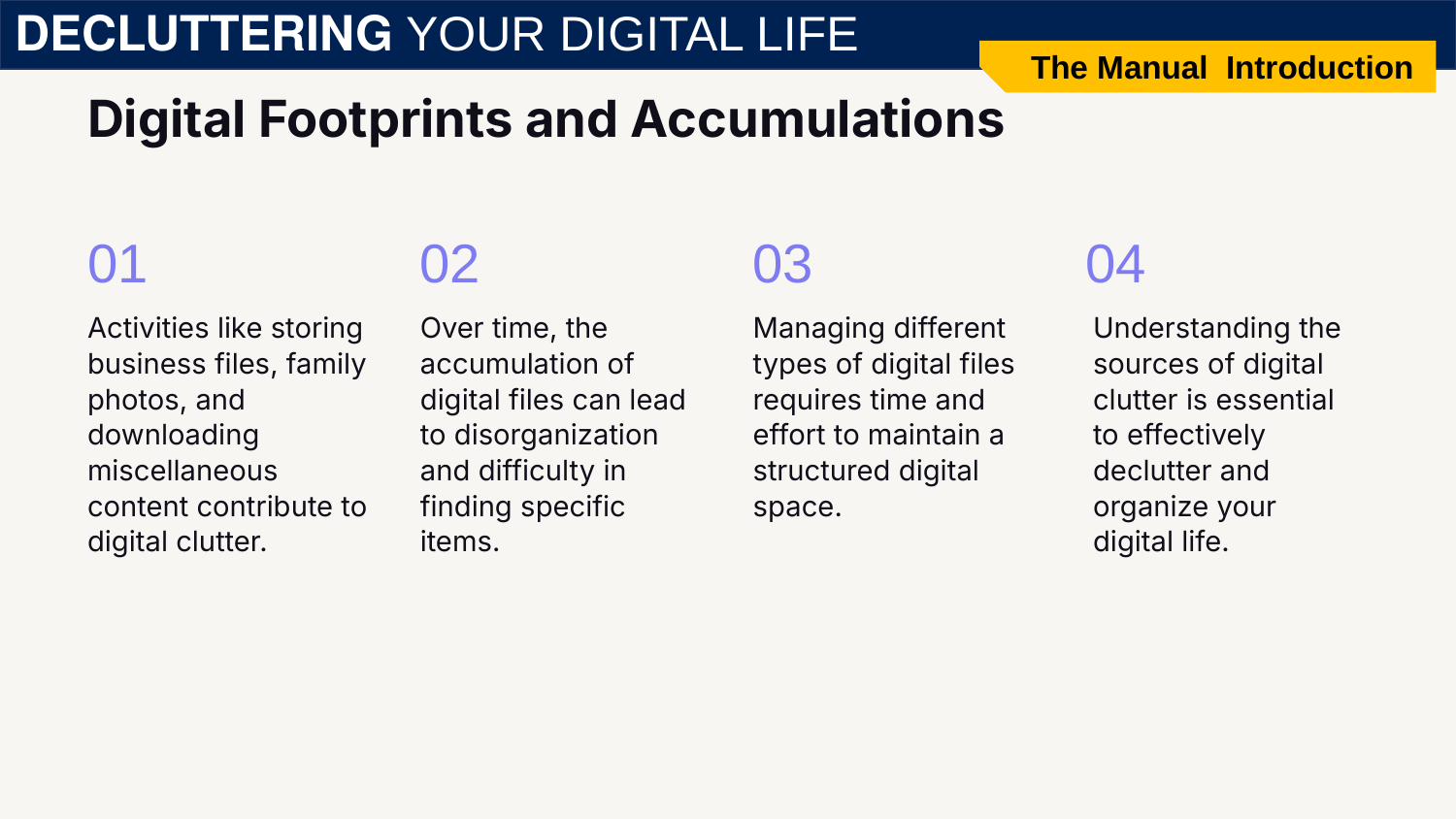

DECLUTTERING YOUR DIGITAL LIFE
The Manual  Introduction

# Digital Footprints and Accumulations
01
02
03
04
Activities like storing business files, family photos, and downloading miscellaneous content contribute to digital clutter.
Over time, the accumulation of digital files can lead to disorganization and difficulty in finding specific items.
Managing different types of digital files requires time and effort to maintain a structured digital space.
Understanding the sources of digital clutter is essential to effectively declutter and organize your digital life.